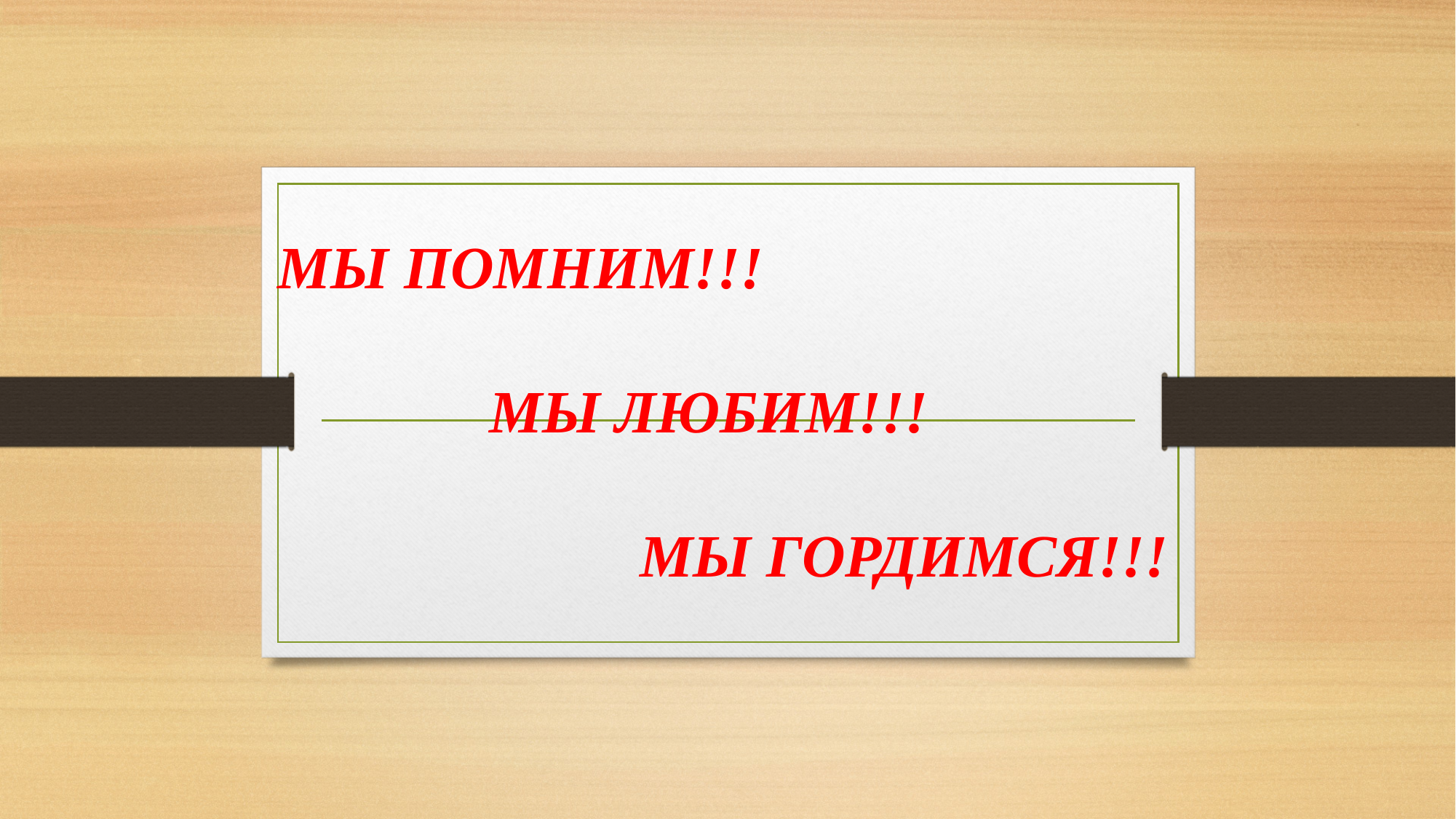

МЫ ПОМНИМ!!!

              МЫ ЛЮБИМ!!!

                        МЫ ГОРДИМСЯ!!!
#